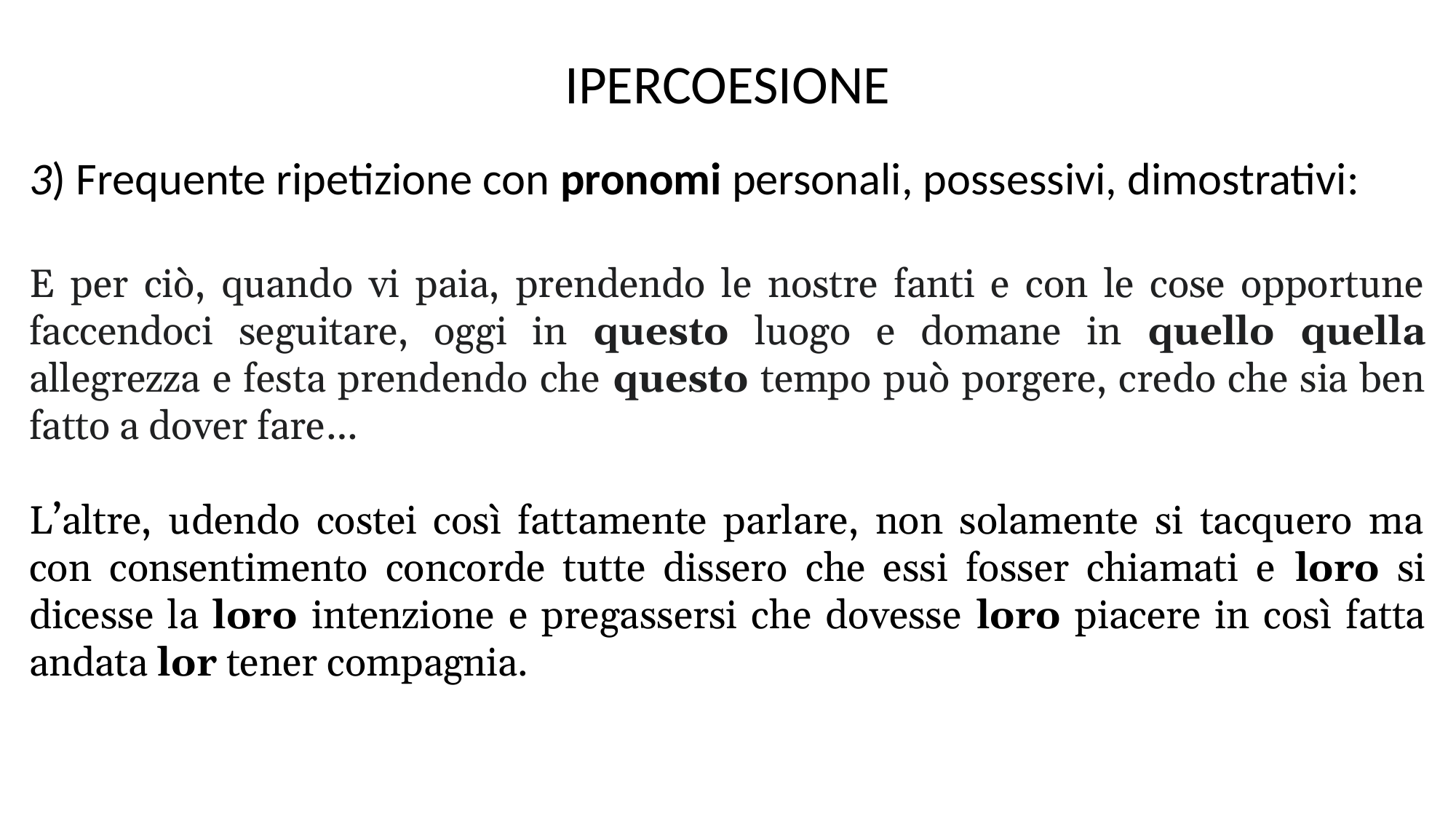

IPERCOESIONE
3) Frequente ripetizione con pronomi personali, possessivi, dimostrativi:

E per ciò, quando vi paia, prendendo le nostre fanti e con le cose opportune faccendoci seguitare, oggi in questo luogo e domane in quello quella allegrezza e festa prendendo che questo tempo può porgere, credo che sia ben fatto a dover fare…

L’altre, udendo costei così fattamente parlare, non solamente si tacquero ma con consentimento concorde tutte dissero che essi fosser chiamati e loro si dicesse la loro intenzione e pregassersi che dovesse loro piacere in così fatta andata lor tener compagnia.